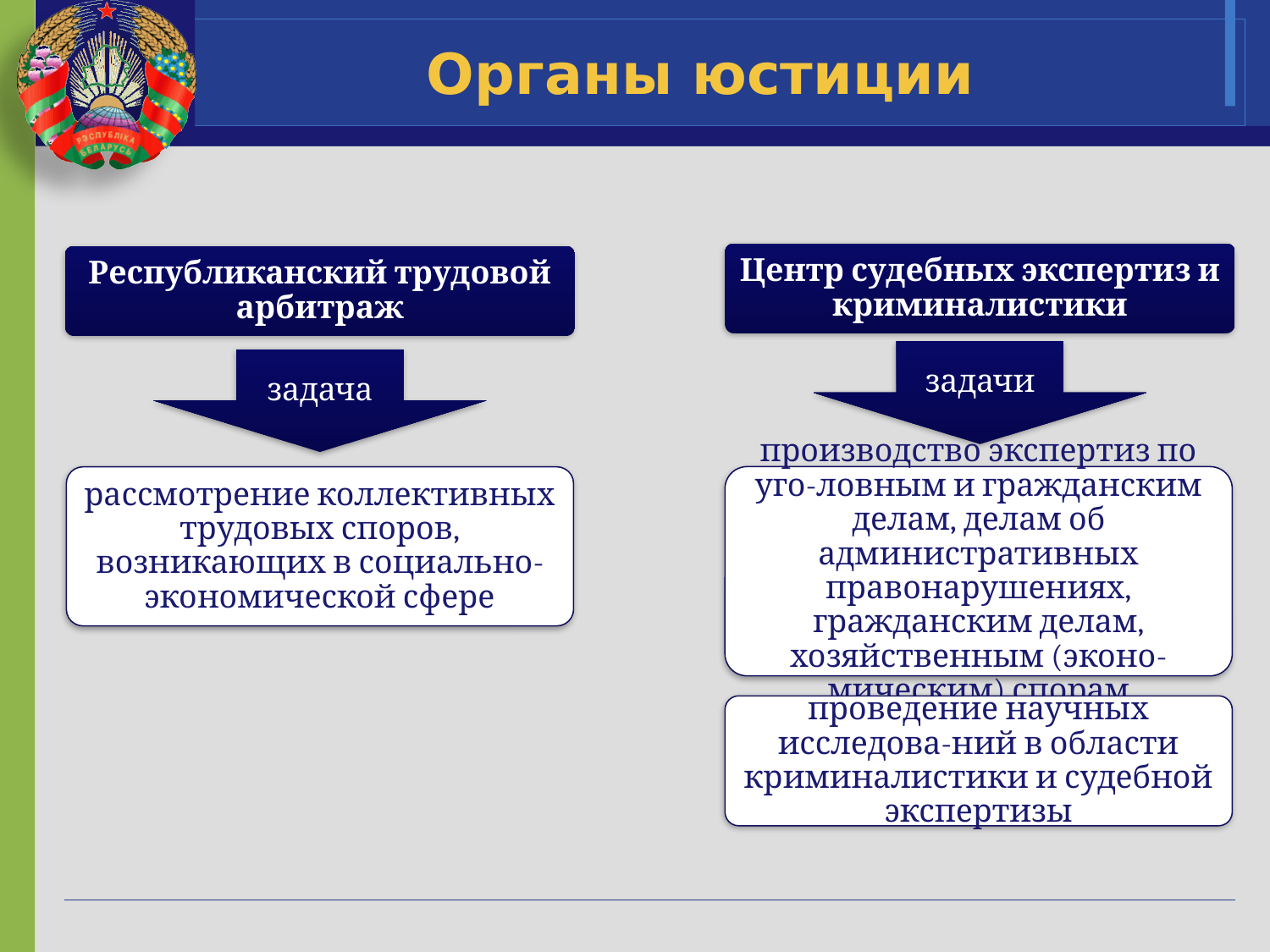

# Органы юстиции

Центр судебных экспертиз и криминалистики

Республиканский трудовой арбитраж
задачи
задача

производство экспертиз по уго-ловным и гражданским делам, делам об административных правонарушениях, гражданским делам, хозяйственным (эконо-мическим) спорам

рассмотрение коллективных трудовых споров, возникающих в социально-экономической сфере

проведение научных исследова-ний в области криминалистики и судебной экспертизы